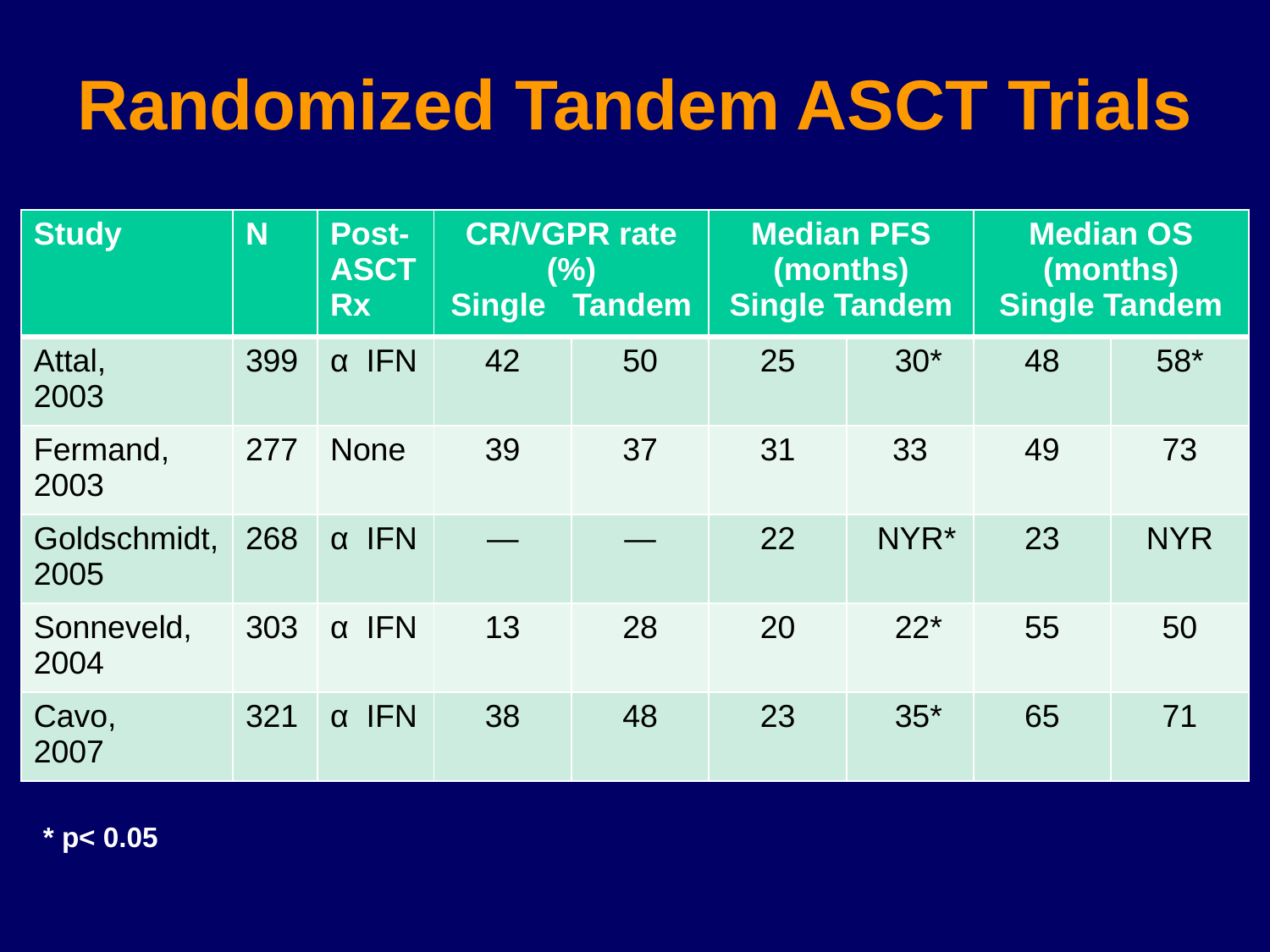

# Randomized Tandem ASCT Trials
| Study | N | Post-ASCT Rx | CR/VGPR rate (%) Single Tandem |  | Median PFS (months) Single Tandem |  | Median OS (months) Single Tandem |  |
| --- | --- | --- | --- | --- | --- | --- | --- | --- |
| Attal, 2003 | 399 | α IFN | 42 | 50 | 25 | 30\* | 48 | 58\* |
| Fermand, 2003 | 277 | None | 39 | 37 | 31 | 33 | 49 | 73 |
| Goldschmidt, 2005 | 268 | α IFN | — | — | 22 | NYR\* | 23 | NYR |
| Sonneveld, 2004 | 303 | α IFN | 13 | 28 | 20 | 22\* | 55 | 50 |
| Cavo, 2007 | 321 | α IFN | 38 | 48 | 23 | 35\* | 65 | 71 |
* p< 0.05